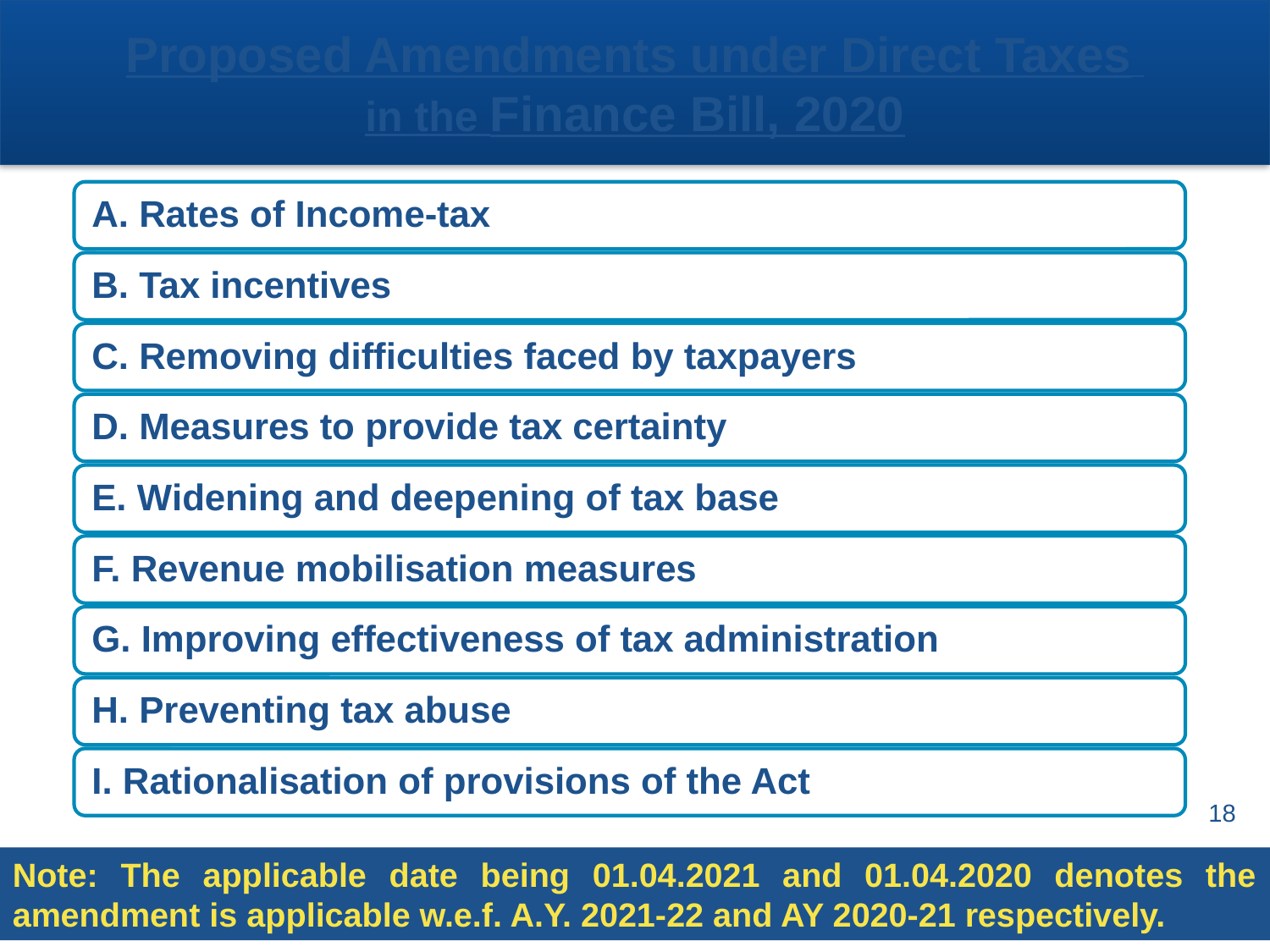

# Proposed Amendments under Direct Taxes in the Finance Bill, 2020
A. Rates of Income-tax
B. Tax incentives
C. Removing difficulties faced by taxpayers
D. Measures to provide tax certainty
E. Widening and deepening of tax base
F. Revenue mobilisation measures
G. Improving effectiveness of tax administration
H. Preventing tax abuse
I. Rationalisation of provisions of the Act
18
Note: The applicable date being 01.04.2021 and 01.04.2020 denotes the amendment is applicable w.e.f. A.Y. 2021-22 and AY 2020-21 respectively.